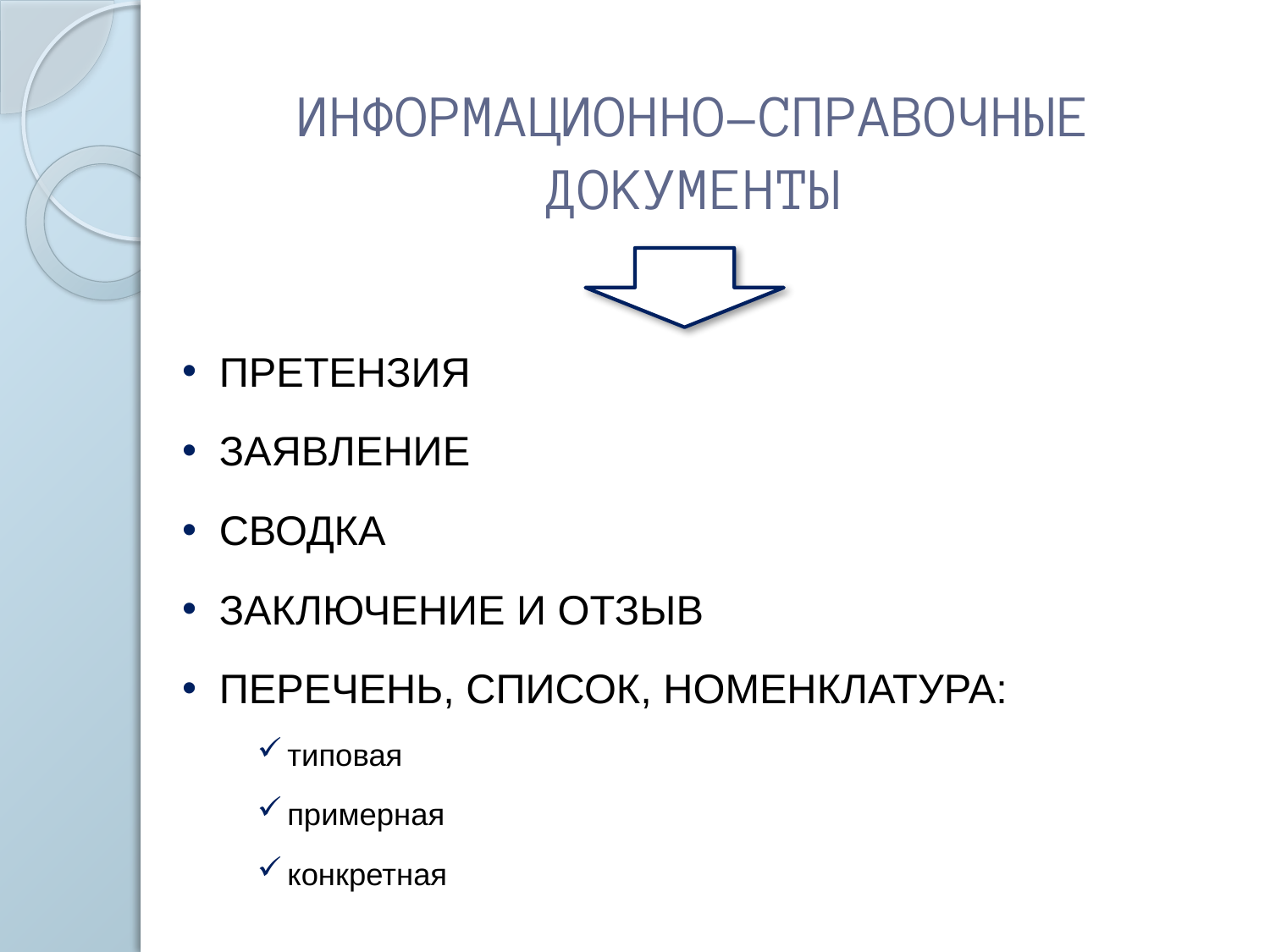

# ИНФОРМАЦИОННО-СПРАВОЧНЫЕ ДОКУМЕНТЫ

ПРЕТЕНЗИЯ
ЗАЯВЛЕНИЕ
СВОДКА
ЗАКЛЮЧЕНИЕ И ОТЗЫВ
ПЕРЕЧЕНЬ, СПИСОК, НОМЕНКЛАТУРА:
типовая
примерная
конкретная